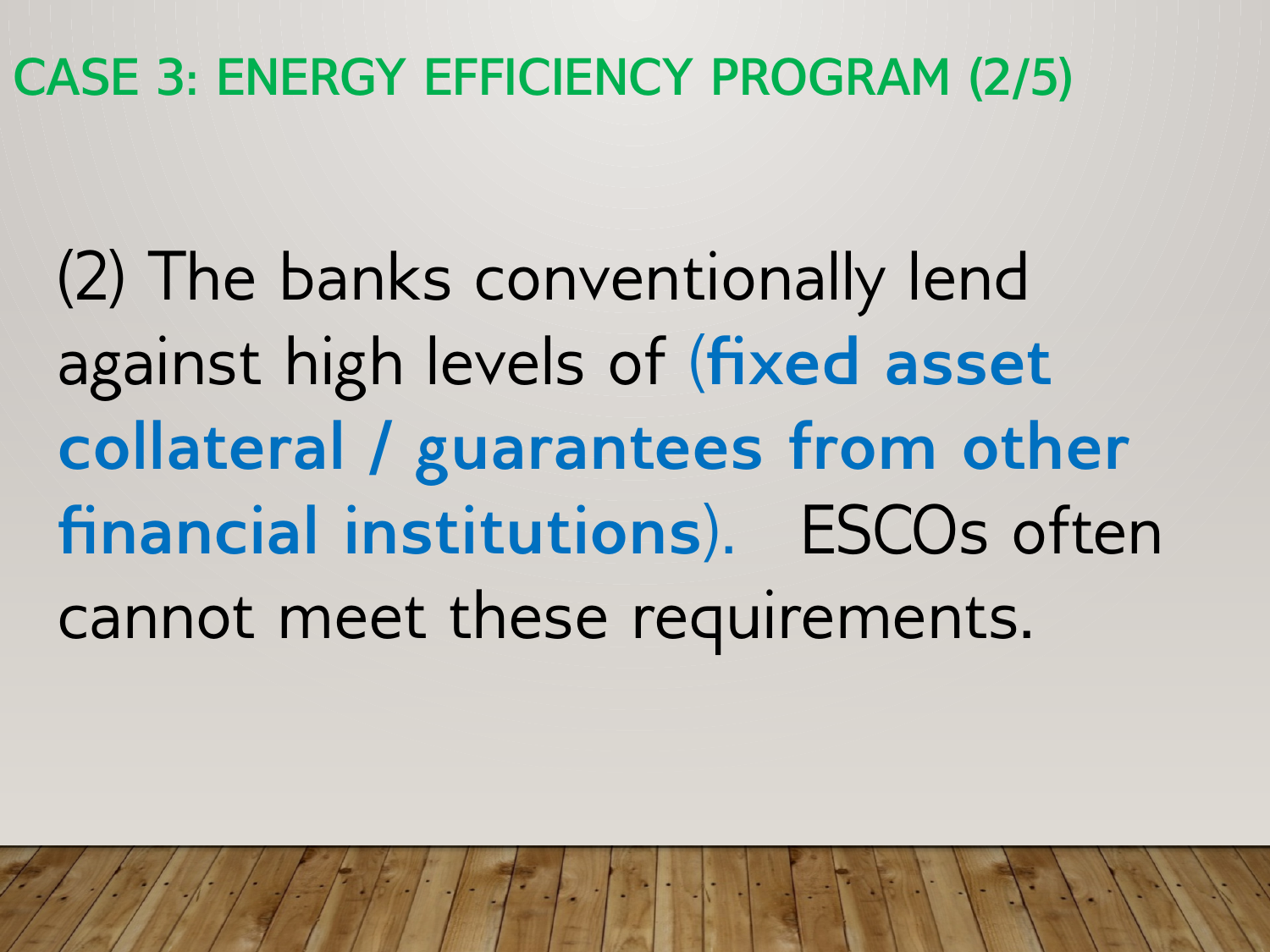

Case 3: Energy Efficiency Program (2/5)

(2) The banks conventionally lend against high levels of (fixed asset collateral / guarantees from other financial institutions).   ESCOs often cannot meet these requirements.